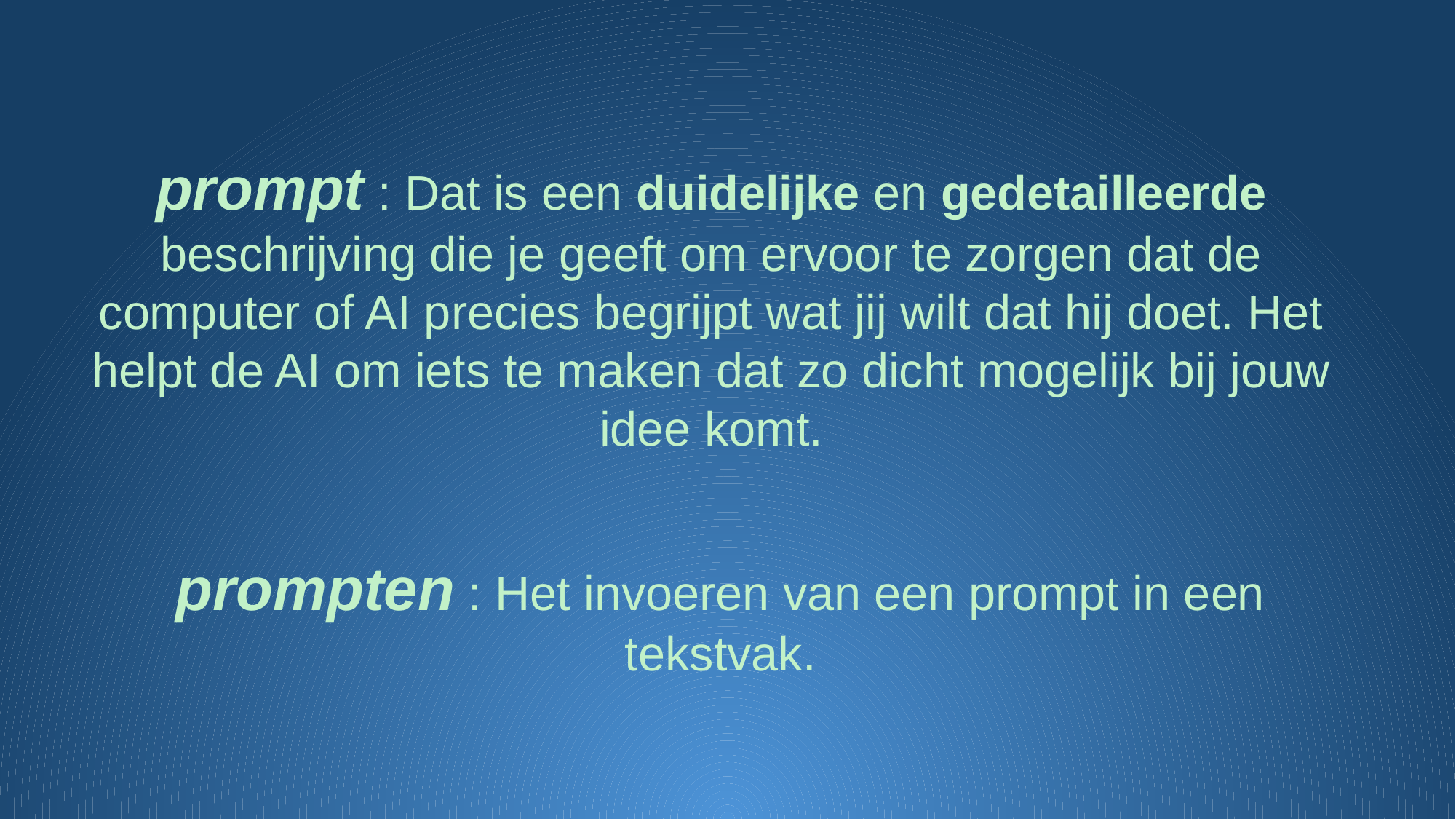

prompt : Dat is een duidelijke en gedetailleerde beschrijving die je geeft om ervoor te zorgen dat de computer of AI precies begrijpt wat jij wilt dat hij doet. Het helpt de AI om iets te maken dat zo dicht mogelijk bij jouw idee komt.
prompten : Het invoeren van een prompt in een tekstvak.